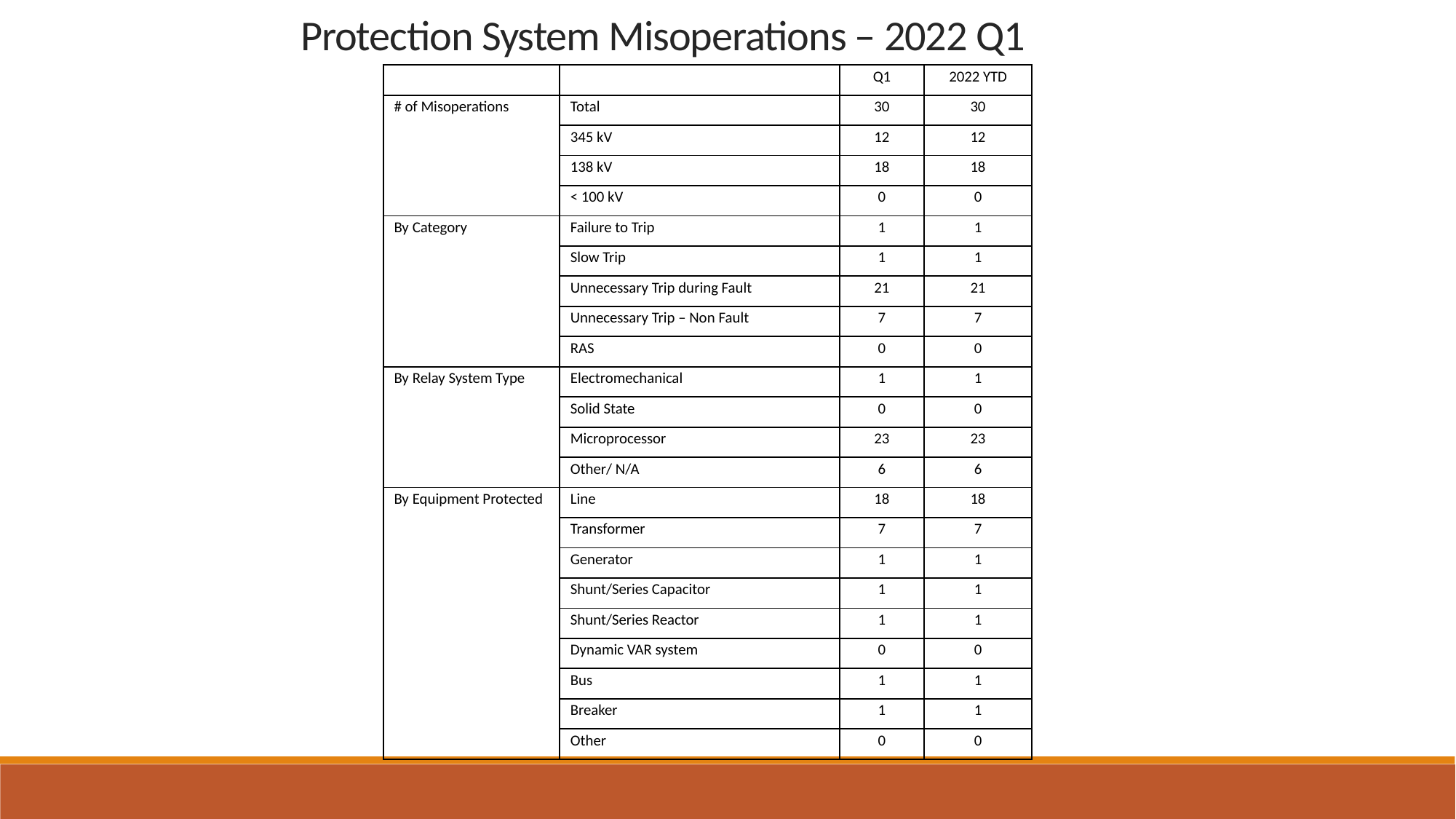

# Protection System Misoperations – 2022 Q1
|  |  | Q1 | 2022 YTD |
| --- | --- | --- | --- |
| # of Misoperations | Total | 30 | 30 |
|  | 345 kV | 12 | 12 |
|  | 138 kV | 18 | 18 |
|  | < 100 kV | 0 | 0 |
| By Category | Failure to Trip | 1 | 1 |
|  | Slow Trip | 1 | 1 |
|  | Unnecessary Trip during Fault | 21 | 21 |
|  | Unnecessary Trip – Non Fault | 7 | 7 |
|  | RAS | 0 | 0 |
| By Relay System Type | Electromechanical | 1 | 1 |
|  | Solid State | 0 | 0 |
|  | Microprocessor | 23 | 23 |
|  | Other/ N/A | 6 | 6 |
| By Equipment Protected | Line | 18 | 18 |
|  | Transformer | 7 | 7 |
|  | Generator | 1 | 1 |
|  | Shunt/Series Capacitor | 1 | 1 |
|  | Shunt/Series Reactor | 1 | 1 |
|  | Dynamic VAR system | 0 | 0 |
|  | Bus | 1 | 1 |
|  | Breaker | 1 | 1 |
|  | Other | 0 | 0 |